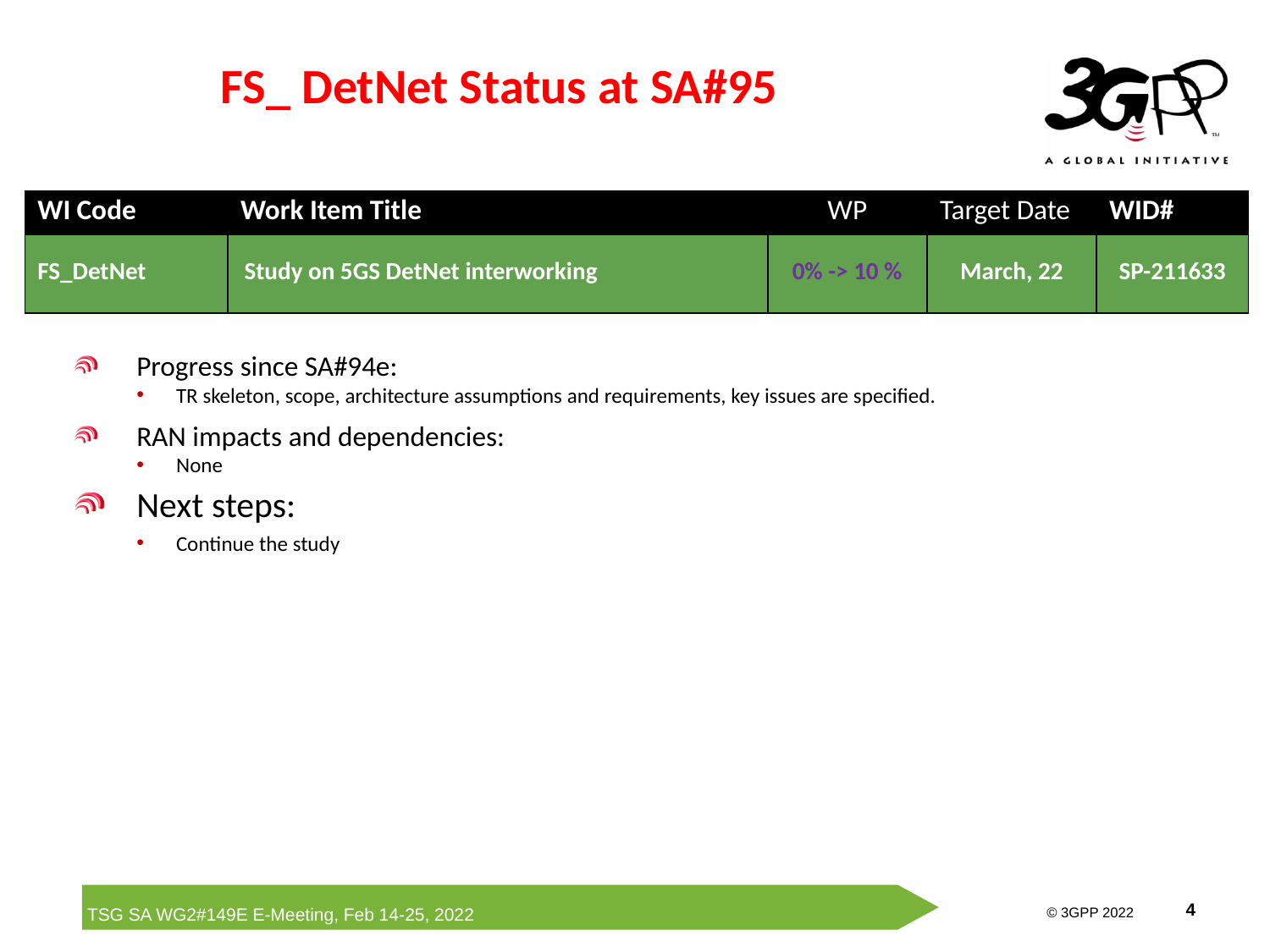

# FS_ DetNet Status at SA#95
| WI Code | Work Item Title | WP | Target Date | WID# |
| --- | --- | --- | --- | --- |
| FS\_DetNet | Study on 5GS DetNet interworking | 0% -> 10 % | March, 22 | SP-211633 |
Progress since SA#94e:
TR skeleton, scope, architecture assumptions and requirements, key issues are specified.
RAN impacts and dependencies:
None
Next steps:
Continue the study